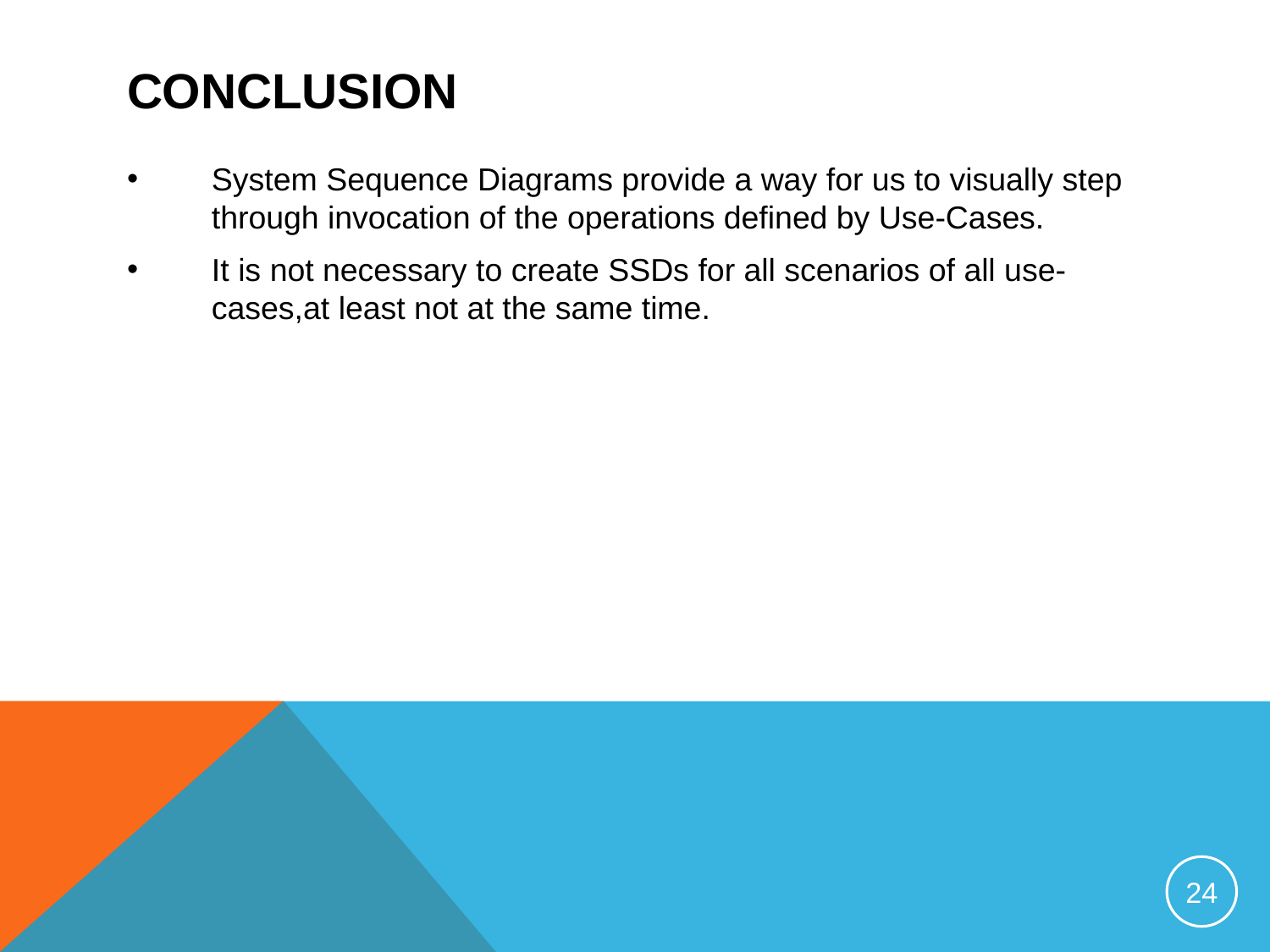

# Conclusion
System Sequence Diagrams provide a way for us to visually step through invocation of the operations defined by Use-Cases.
It is not necessary to create SSDs for all scenarios of all use-cases,at least not at the same time.

24